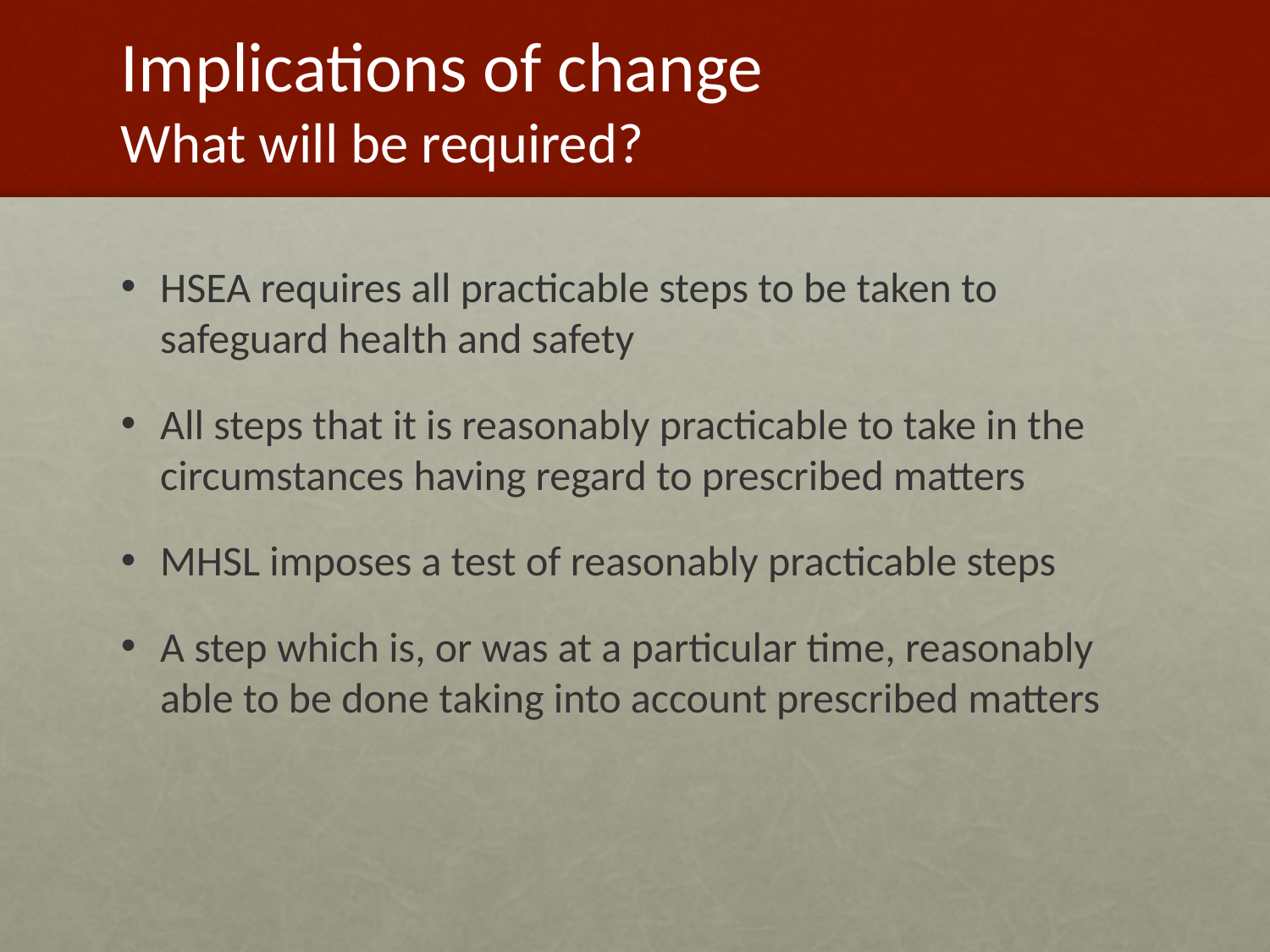

# Implications of change What will be required?
HSEA requires all practicable steps to be taken to safeguard health and safety
All steps that it is reasonably practicable to take in the circumstances having regard to prescribed matters
MHSL imposes a test of reasonably practicable steps
A step which is, or was at a particular time, reasonably able to be done taking into account prescribed matters